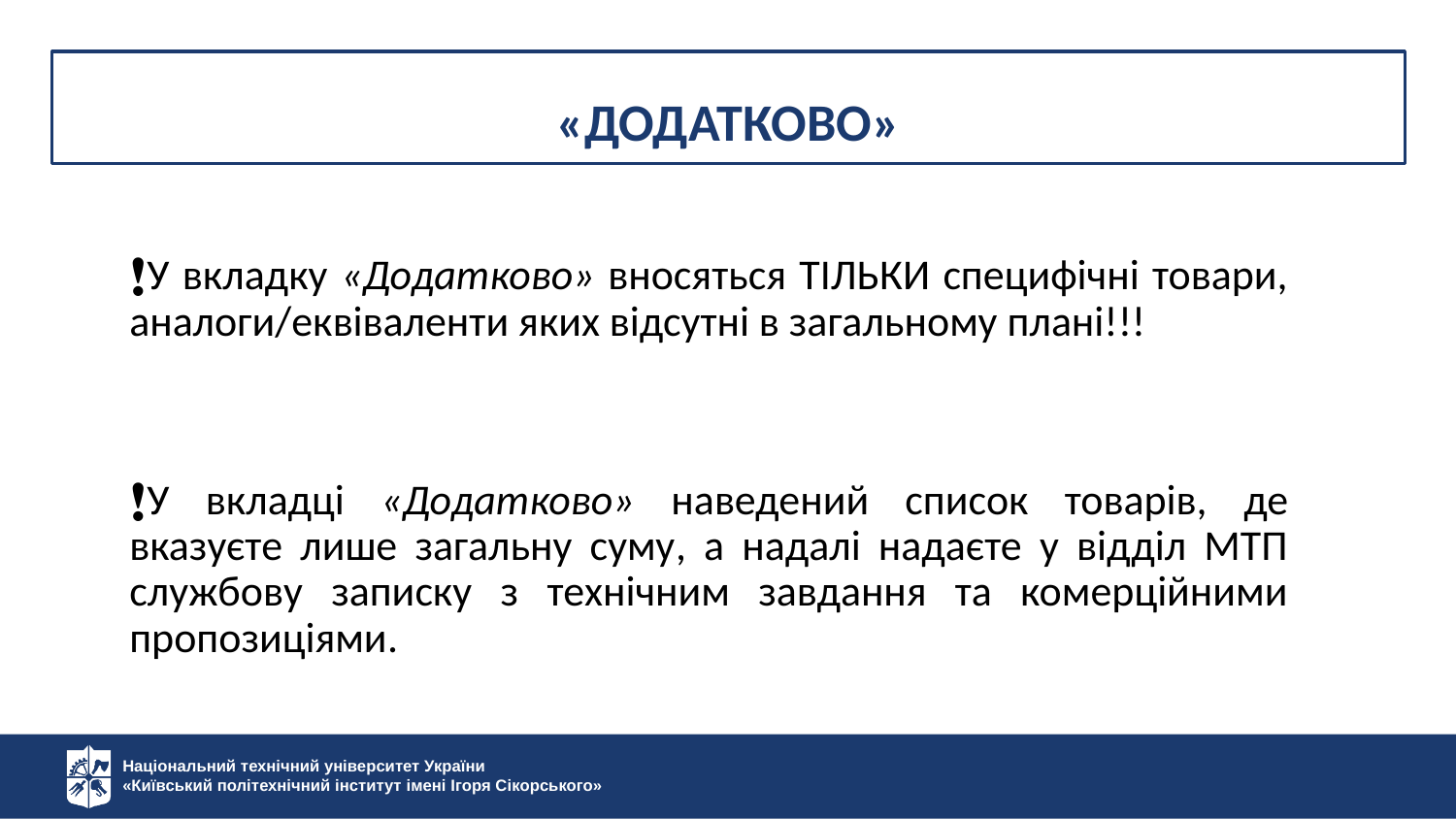

«Додатково»
❗️У вкладку «Додатково» вносяться ТІЛЬКИ специфічні товари, аналоги/еквіваленти яких відсутні в загальному плані!!!

❗️У вкладці «Додатково» наведений список товарів, де вказуєте лише загальну суму, а надалі надаєте у відділ МТП службову записку з технічним завдання та комерційними пропозиціями.